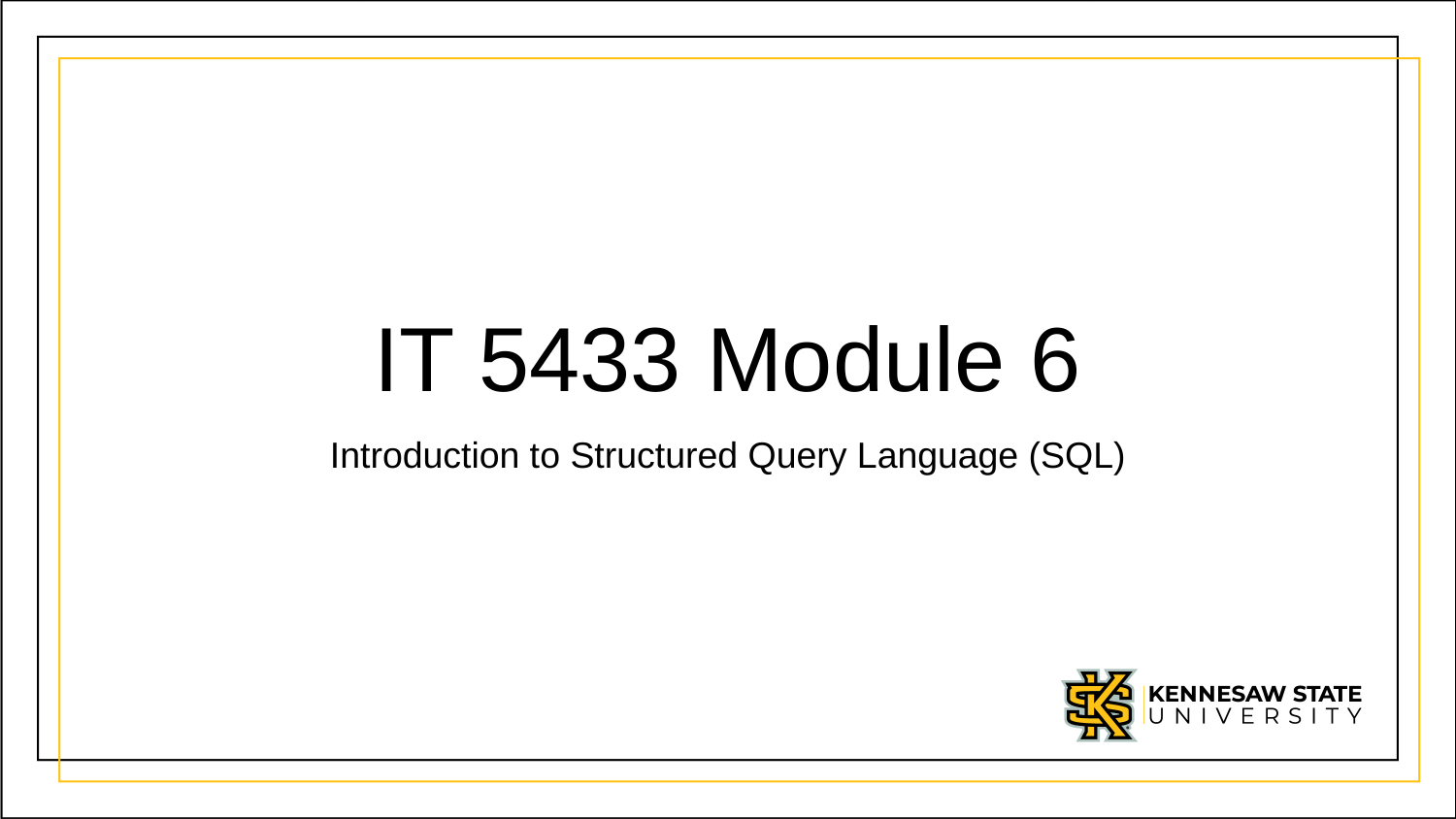

# IT 5433 Module 6
Introduction to Structured Query Language (SQL)